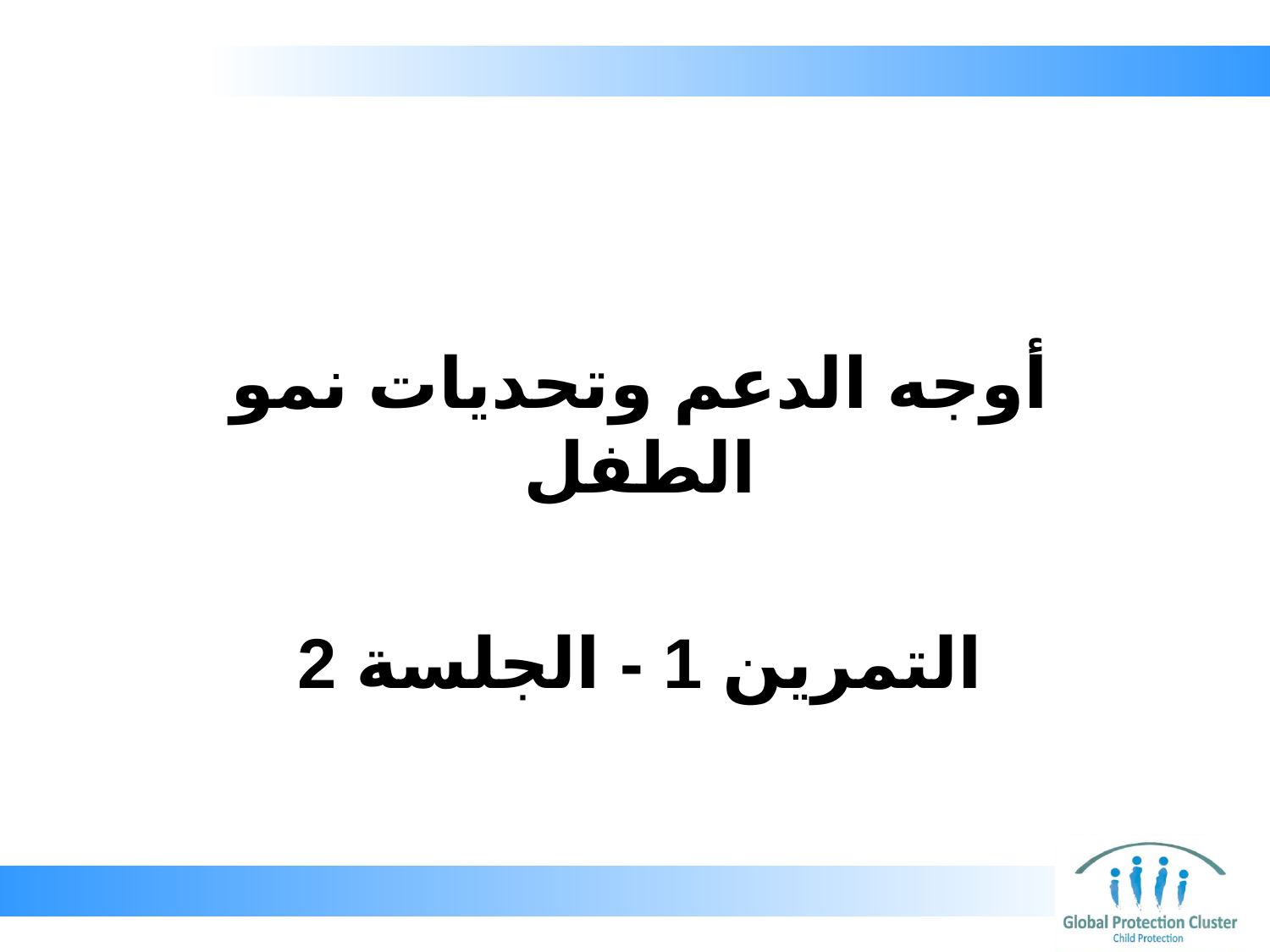

أوجه الدعم وتحديات نمو الطفل

# التمرين 1 - الجلسة 2